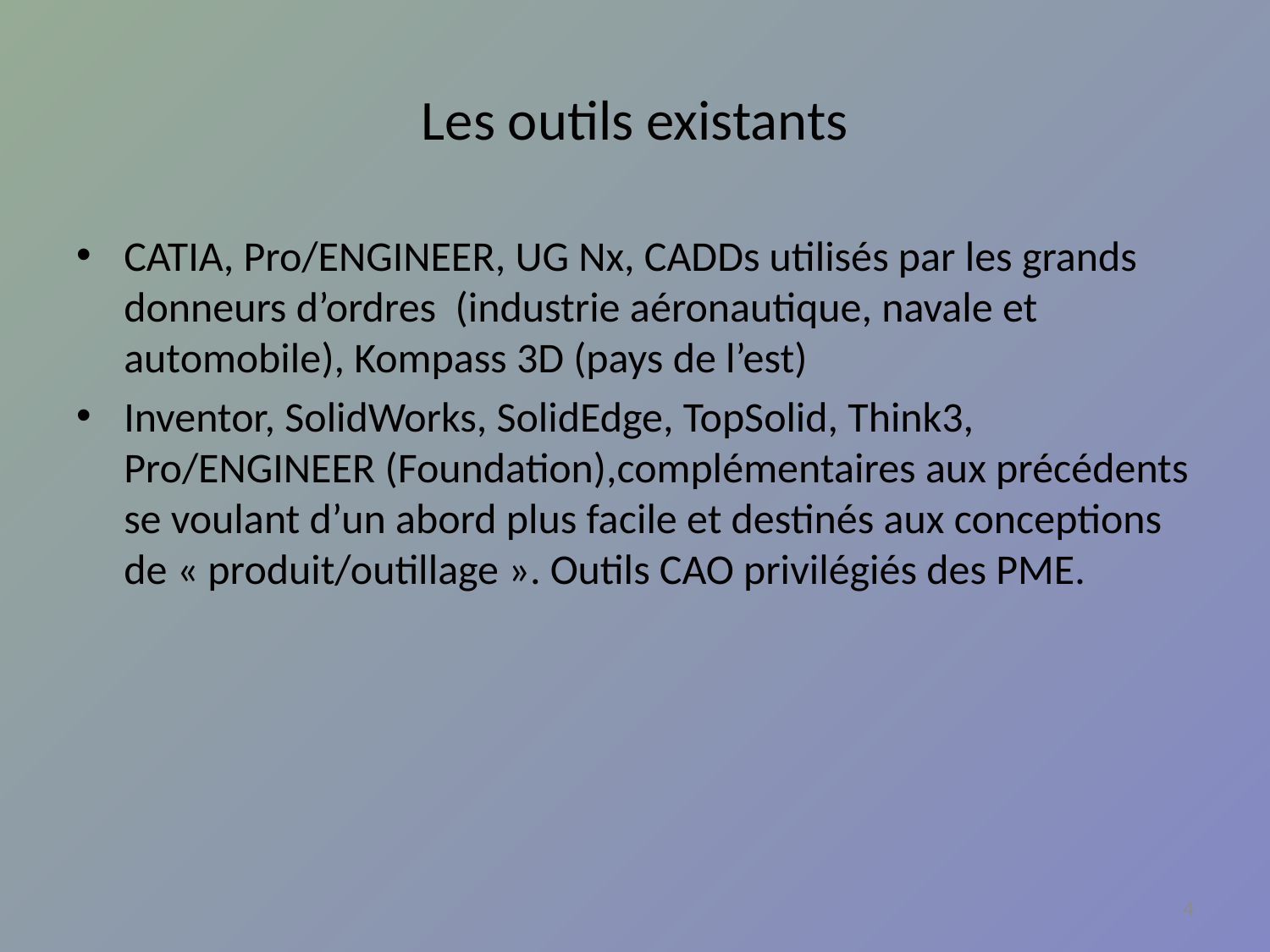

# Les outils existants
CATIA, Pro/ENGINEER, UG Nx, CADDs utilisés par les grands donneurs d’ordres  (industrie aéronautique, navale et automobile), Kompass 3D (pays de l’est)
Inventor, SolidWorks, SolidEdge, TopSolid, Think3, Pro/ENGINEER (Foundation),complémentaires aux précédents se voulant d’un abord plus facile et destinés aux conceptions de « produit/outillage ». Outils CAO privilégiés des PME.

4